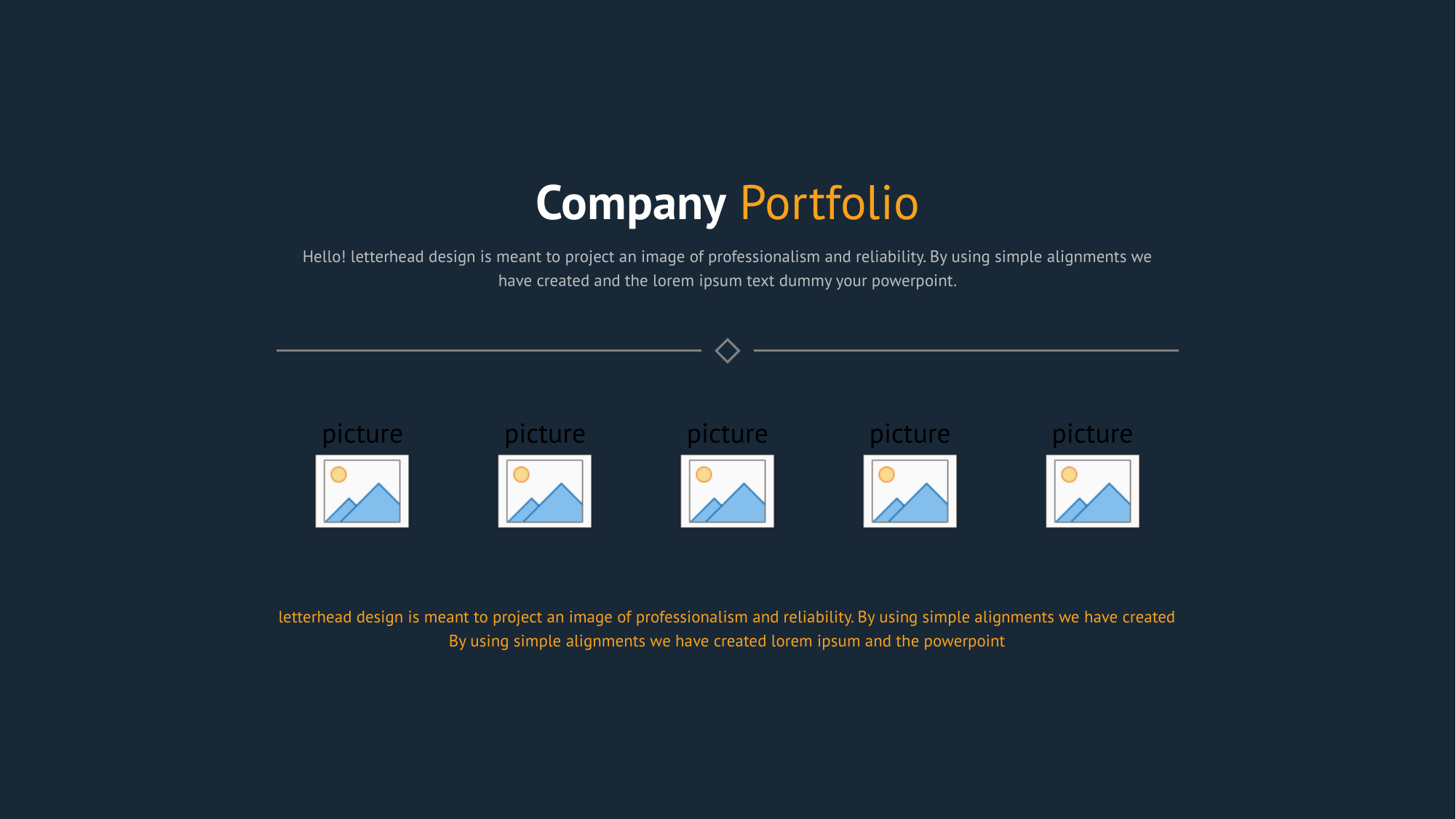

13
Company Portfolio
Hello! letterhead design is meant to project an image of professionalism and reliability. By using simple alignments we have created and the lorem ipsum text dummy your powerpoint.

letterhead design is meant to project an image of professionalism and reliability. By using simple alignments we have created
By using simple alignments we have created lorem ipsum and the powerpoint
www.yourwebsite.com